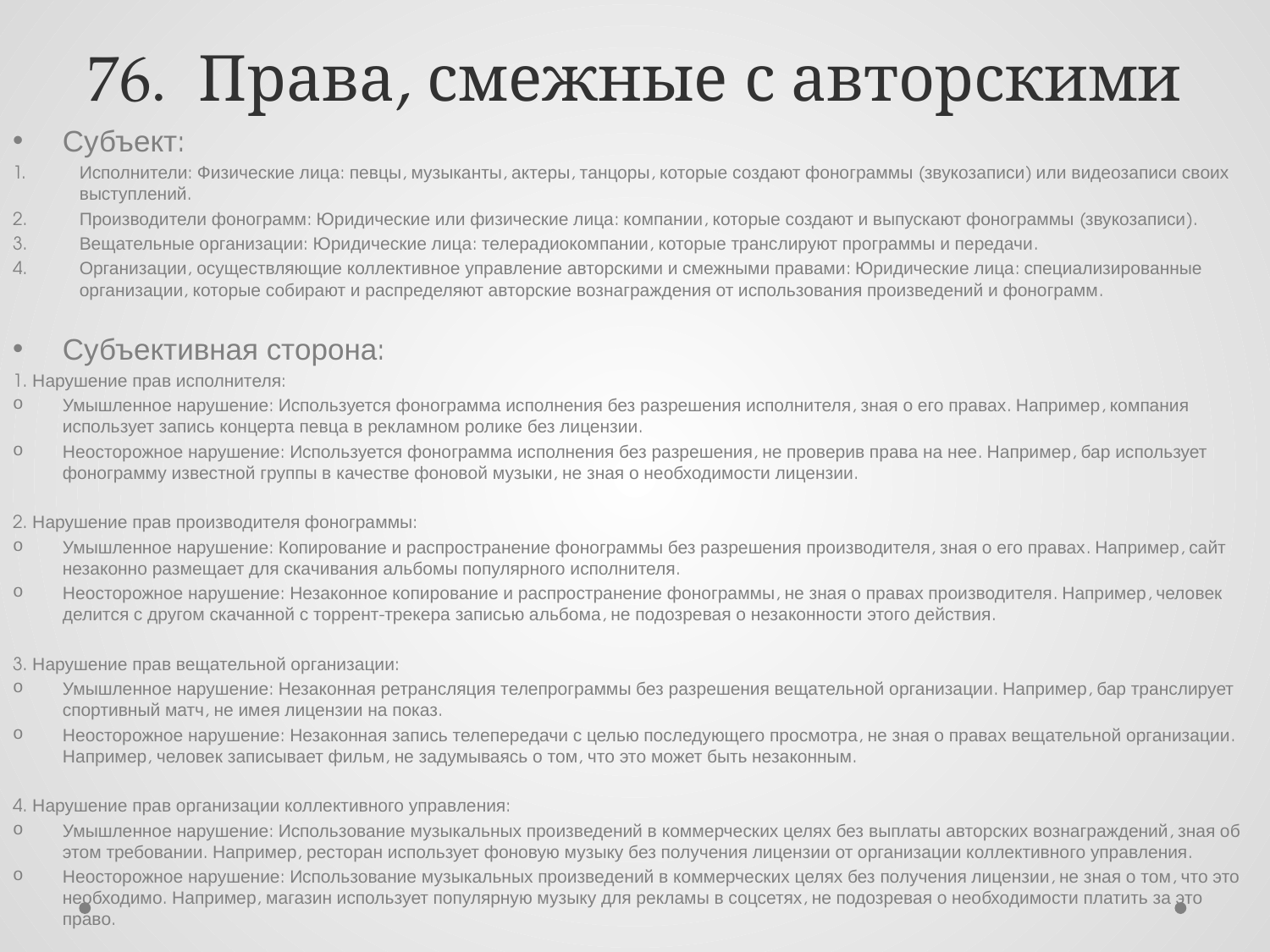

# 76.  Права, смежные с авторскими
Субъект:
Исполнители: Физические лица: певцы, музыканты, актеры, танцоры, которые создают фонограммы (звукозаписи) или видеозаписи своих выступлений.
Производители фонограмм: Юридические или физические лица: компании, которые создают и выпускают фонограммы (звукозаписи).
Вещательные организации: Юридические лица: телерадиокомпании, которые транслируют программы и передачи.
Организации, осуществляющие коллективное управление авторскими и смежными правами: Юридические лица: специализированные организации, которые собирают и распределяют авторские вознаграждения от использования произведений и фонограмм.

Субъективная сторона:
1. Нарушение прав исполнителя:
Умышленное нарушение: Используется фонограмма исполнения без разрешения исполнителя, зная о его правах. Например, компания использует запись концерта певца в рекламном ролике без лицензии.
Неосторожное нарушение: Используется фонограмма исполнения без разрешения, не проверив права на нее. Например, бар использует фонограмму известной группы в качестве фоновой музыки, не зная о необходимости лицензии.

2. Нарушение прав производителя фонограммы:
Умышленное нарушение: Копирование и распространение фонограммы без разрешения производителя, зная о его правах. Например, сайт незаконно размещает для скачивания альбомы популярного исполнителя.
Неосторожное нарушение: Незаконное копирование и распространение фонограммы, не зная о правах производителя. Например, человек делится с другом скачанной с торрент-трекера записью альбома, не подозревая о незаконности этого действия.

3. Нарушение прав вещательной организации:
Умышленное нарушение: Незаконная ретрансляция телепрограммы без разрешения вещательной организации. Например, бар транслирует спортивный матч, не имея лицензии на показ.
Неосторожное нарушение: Незаконная запись телепередачи с целью последующего просмотра, не зная о правах вещательной организации. Например, человек записывает фильм, не задумываясь о том, что это может быть незаконным.

4. Нарушение прав организации коллективного управления:
Умышленное нарушение: Использование музыкальных произведений в коммерческих целях без выплаты авторских вознаграждений, зная об этом требовании. Например, ресторан использует фоновую музыку без получения лицензии от организации коллективного управления.
Неосторожное нарушение: Использование музыкальных произведений в коммерческих целях без получения лицензии, не зная о том, что это необходимо. Например, магазин использует популярную музыку для рекламы в соцсетях, не подозревая о необходимости платить за это право.